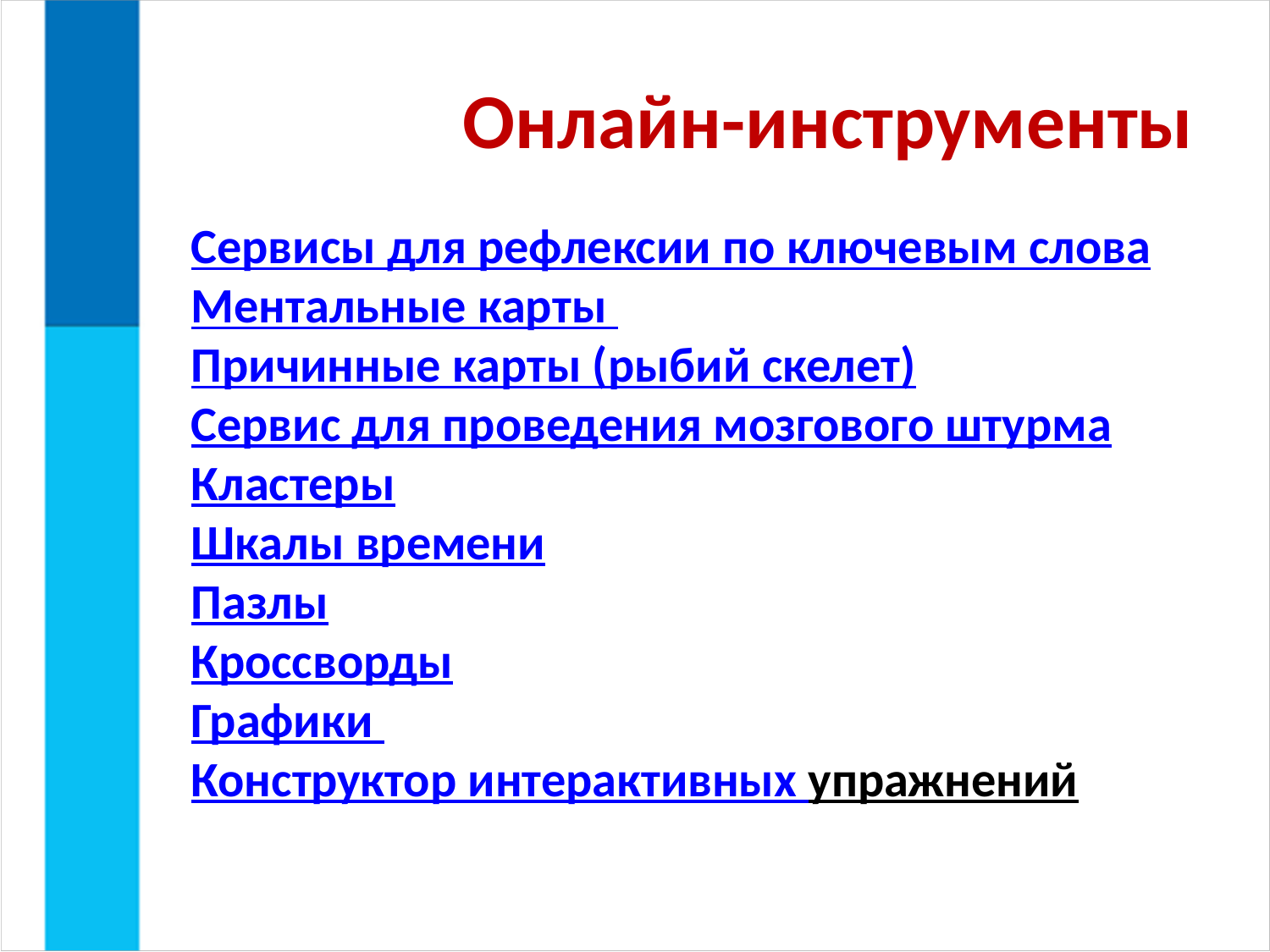

# Онлайн-инструменты
Сервисы для рефлексии по ключевым слова
Ментальные карты
Причинные карты (рыбий скелет)
Сервис для проведения мозгового штурма
Кластеры
Шкалы времени
Пазлы
Кроссворды
Графики
Конструктор интерактивных упражнений